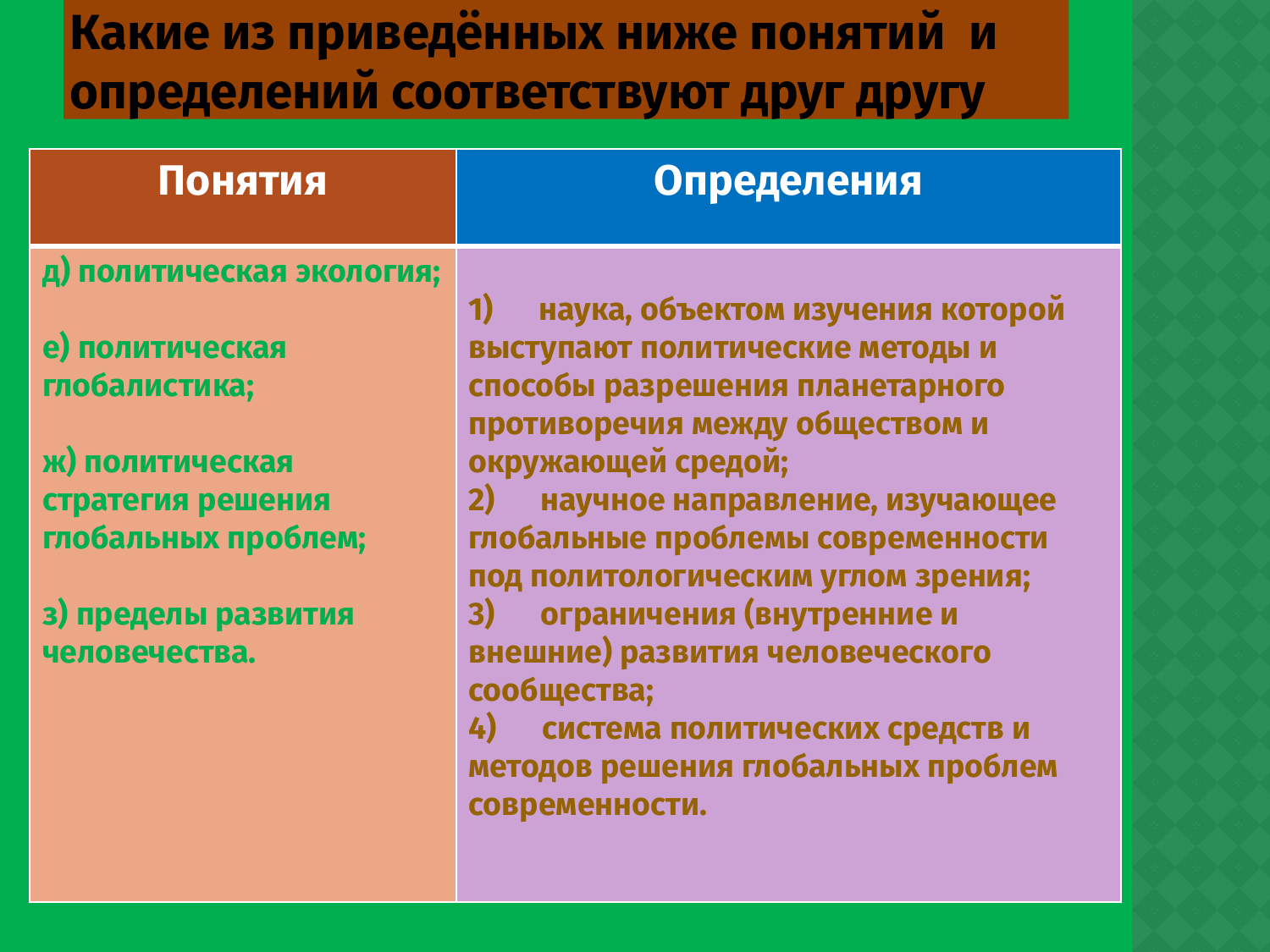

# Какие из приведённых ниже понятий  и определений соответствуют друг другу
| Понятия | Определения |
| --- | --- |
| д) политическая экология; е) политическая глобалистика; ж) политическая стратегия решения глобальных проблем; з) пределы развития человечества. | 1)      наука, объектом изучения которой выступают политические методы и способы разрешения планетарного противоречия между обществом и окружающей средой; 2)      научное направление, изучающее глобальные проблемы современности под политологическим углом зрения; 3)      ограничения (внутренние и внешние) развития человеческого сообщества; 4)      система политических средств и методов решения глобальных проблем современности. |